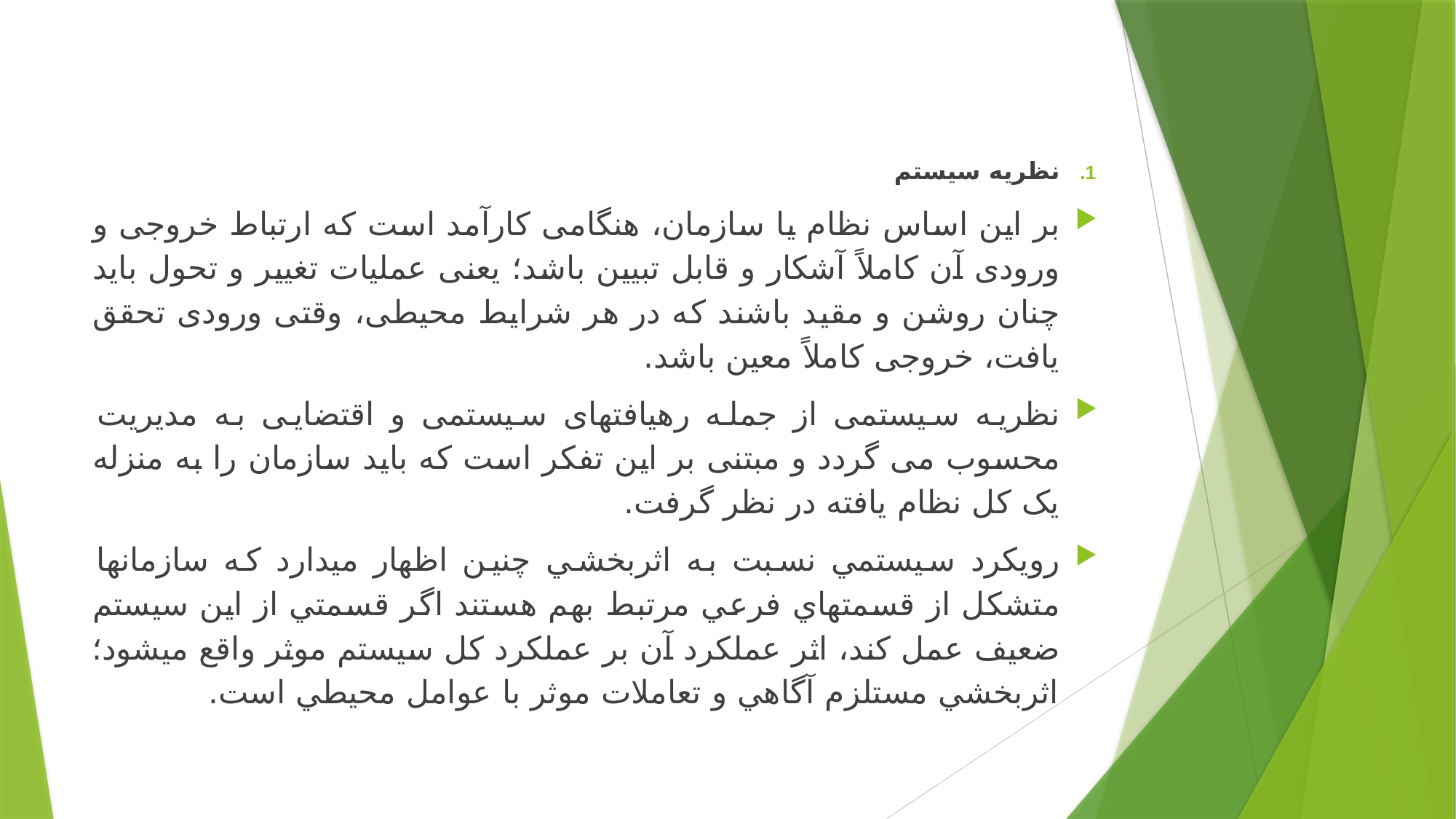

نظریه سیستم
بر این اساس نظام یا سازمان، هنگامی کارآمد است که ارتباط خروجی و ورودی آن کاملاً آشکار و قابل‌ تبیین باشد؛ یعنی عملیات تغییر و تحول باید چنان روشن و مقید باشند که در هر شرایط محیطی، وقتی ورودی تحقق یافت، خروجی کاملاً معین باشد.
نظریه سیستمی از جمله رهیافت­های سیستمی و اقتضایی به مدیریت محسوب می گردد و مبتنی بر این تفکر است که باید سازمان را به منزله یک کل نظام یافته در نظر گرفت.
رويكرد سيستمي نسبت به اثر­بخشي چنين اظهار مي­دارد كه سازمان­ها متشكل از قسمت­هاي فرعي مرتبط بهم هستند اگر قسمتي از اين سيستم ضعيف عمل كند، اثر عملكرد آن بر عملكرد كل سيستم موثر واقع مي­شود؛ اثربخشي مستلزم آگاهي و تعاملات موثر با عوامل محيطي است.